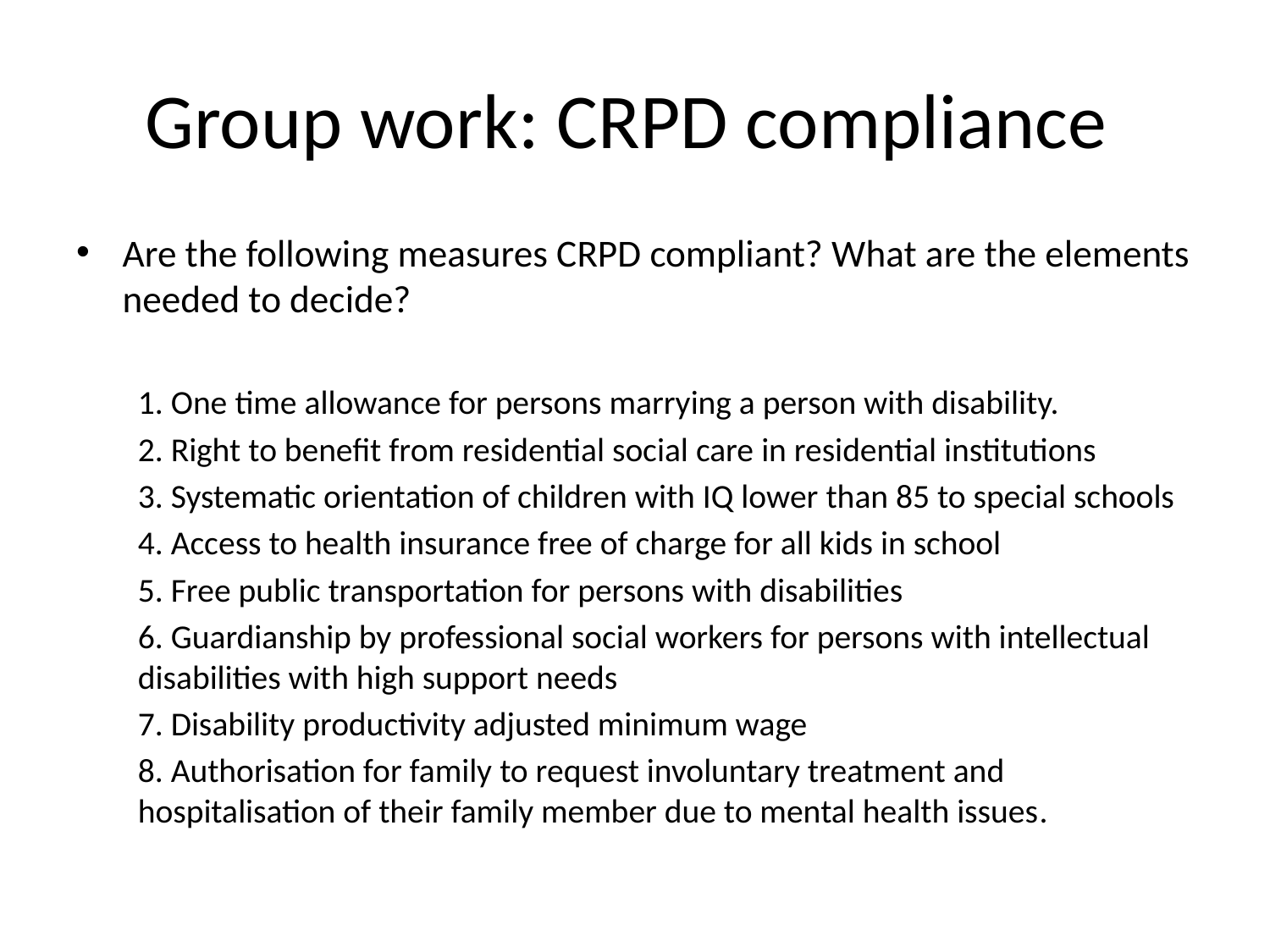

# Group work: CRPD compliance
Are the following measures CRPD compliant? What are the elements needed to decide?

1. One time allowance for persons marrying a person with disability.
2. Right to benefit from residential social care in residential institutions
3. Systematic orientation of children with IQ lower than 85 to special schools
4. Access to health insurance free of charge for all kids in school
5. Free public transportation for persons with disabilities
6. Guardianship by professional social workers for persons with intellectual disabilities with high support needs
7. Disability productivity adjusted minimum wage
8. Authorisation for family to request involuntary treatment and hospitalisation of their family member due to mental health issues.